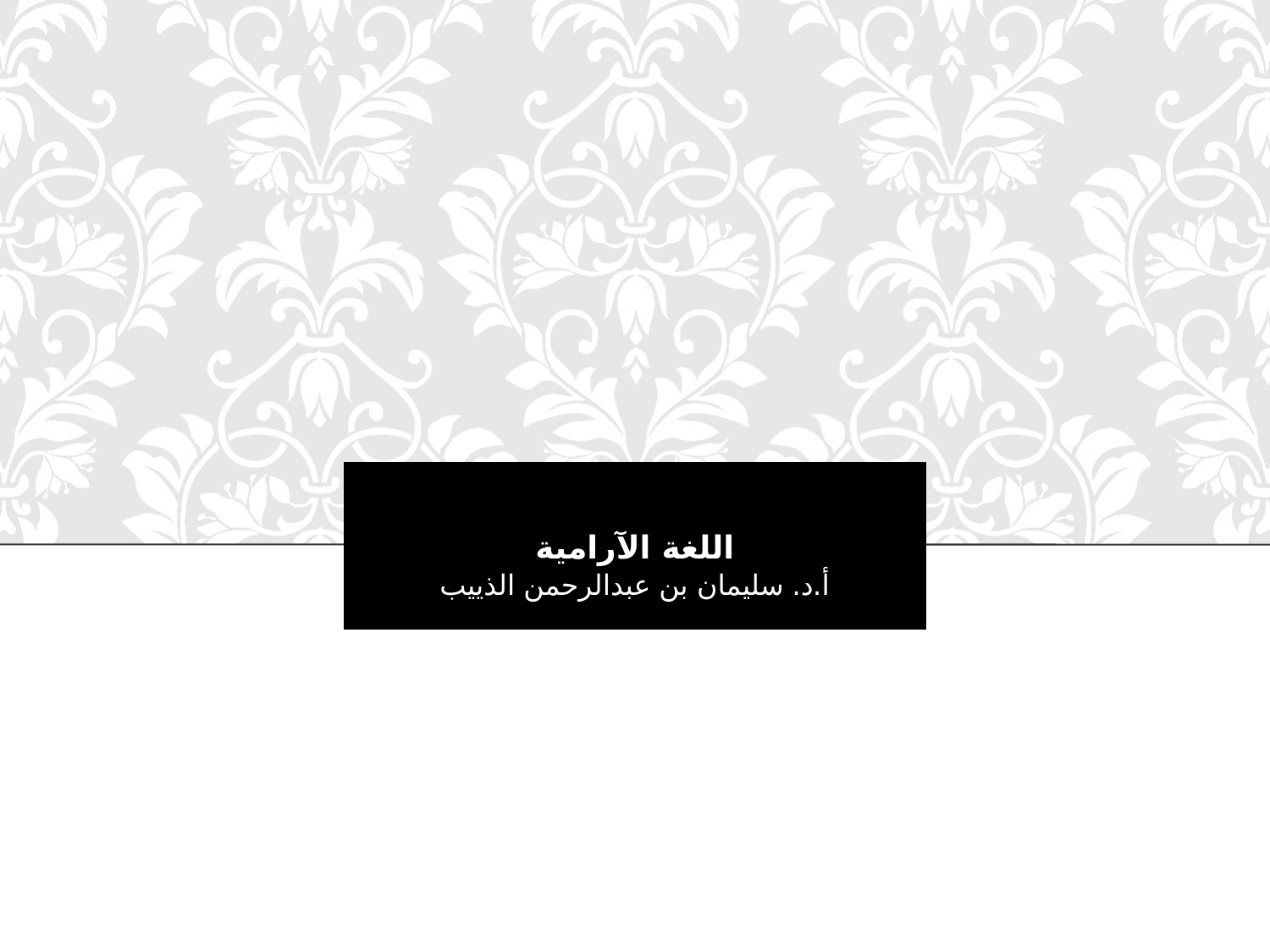

# اللغة الآرامية
أ.د. سليمان بن عبدالرحمن الذييب